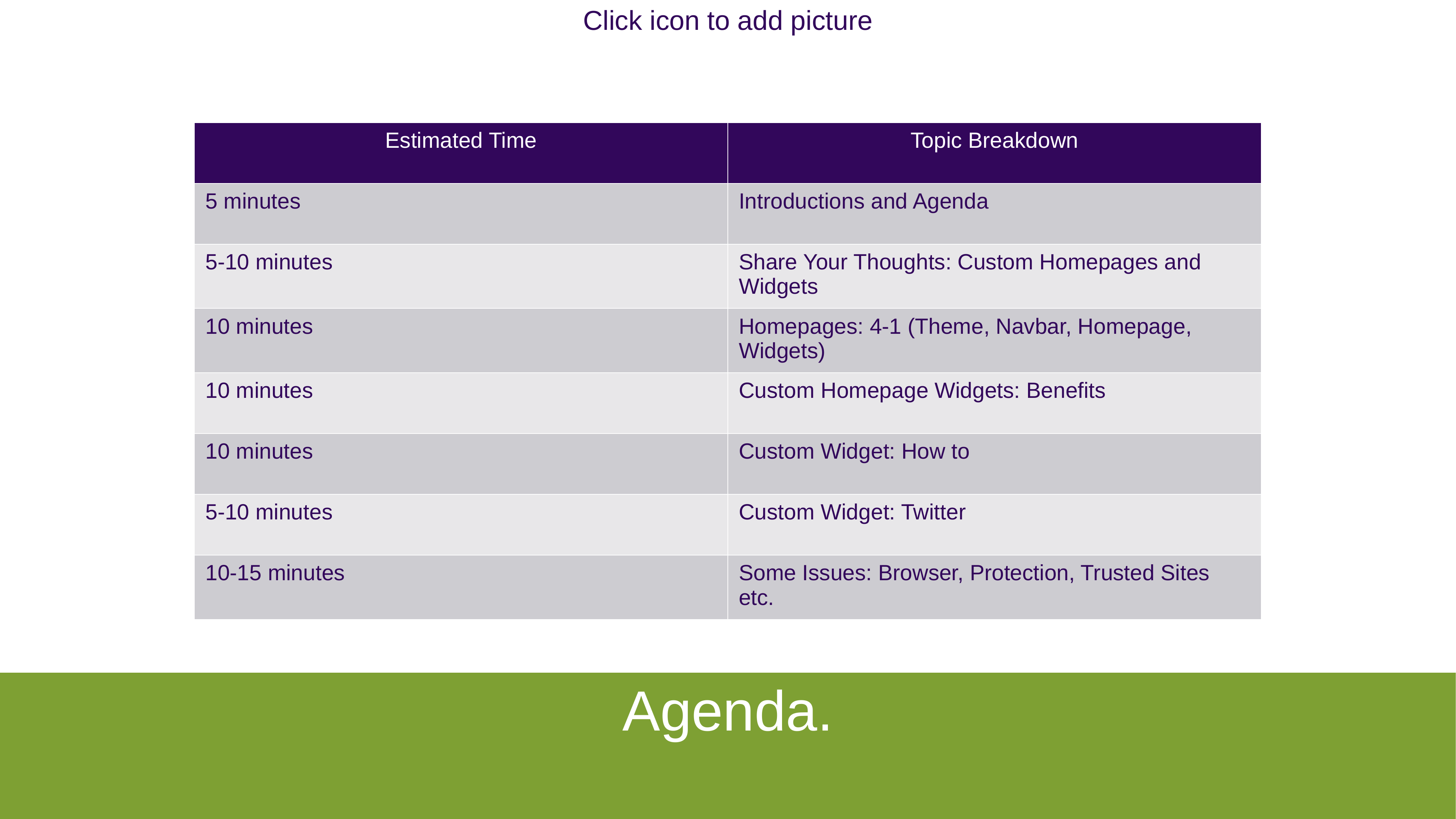

| Estimated Time | Topic Breakdown |
| --- | --- |
| 5 minutes | Introductions and Agenda |
| 5-10 minutes | Share Your Thoughts: Custom Homepages and Widgets |
| 10 minutes | Homepages: 4-1 (Theme, Navbar, Homepage, Widgets) |
| 10 minutes | Custom Homepage Widgets: Benefits |
| 10 minutes | Custom Widget: How to |
| 5-10 minutes | Custom Widget: Twitter |
| 10-15 minutes | Some Issues: Browser, Protection, Trusted Sites etc. |
# Agenda.